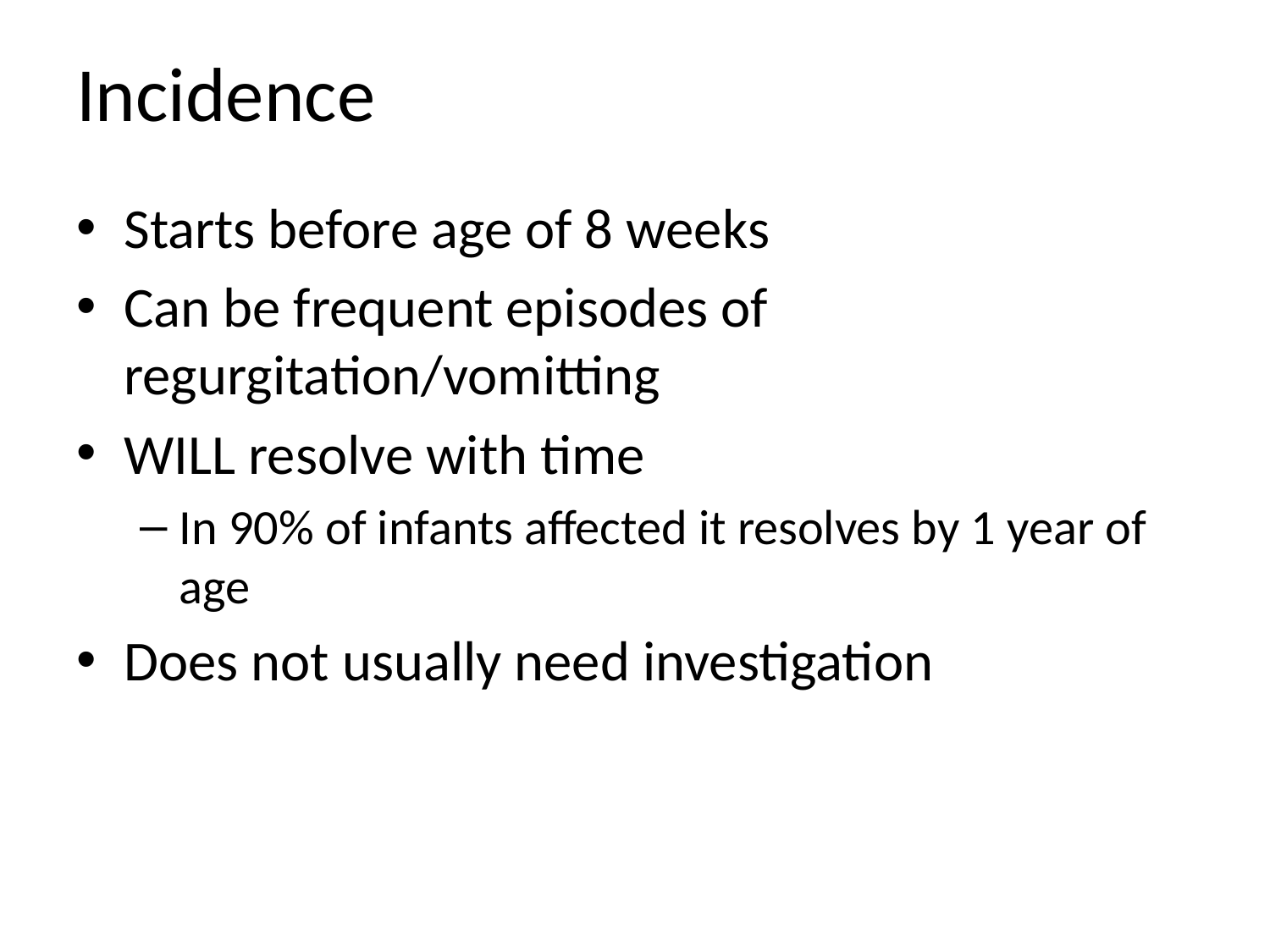

# Incidence
Starts before age of 8 weeks
Can be frequent episodes of regurgitation/vomitting
WILL resolve with time
In 90% of infants affected it resolves by 1 year of age
Does not usually need investigation